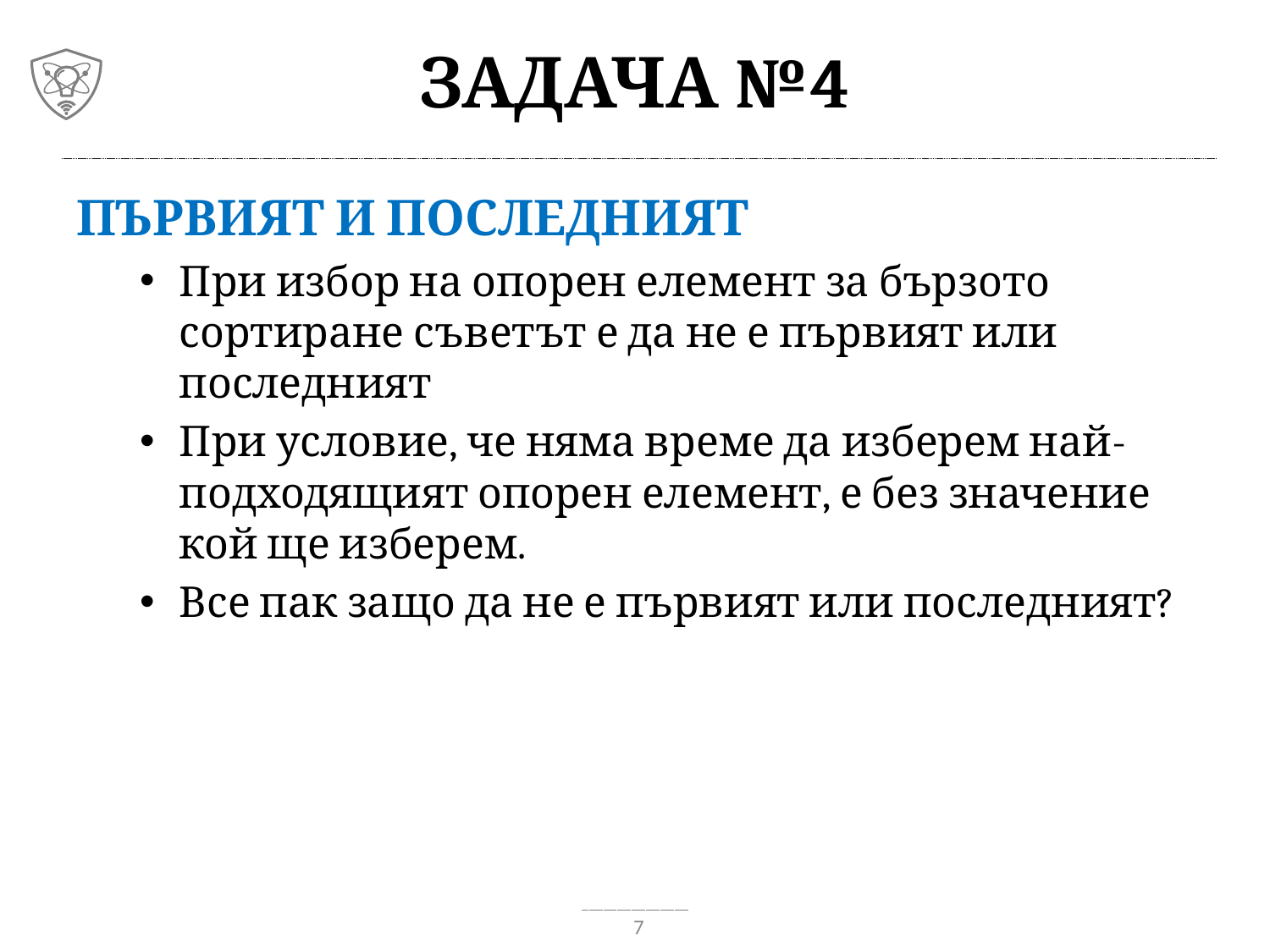

# Задача №4
Първият и последният
При избор на опорен елемент за бързото сортиране съветът е да не е първият или последният
При условие, че няма време да изберем най-подходящият опорен елемент, е без значение кой ще изберем.
Все пак защо да не е първият или последният?
7